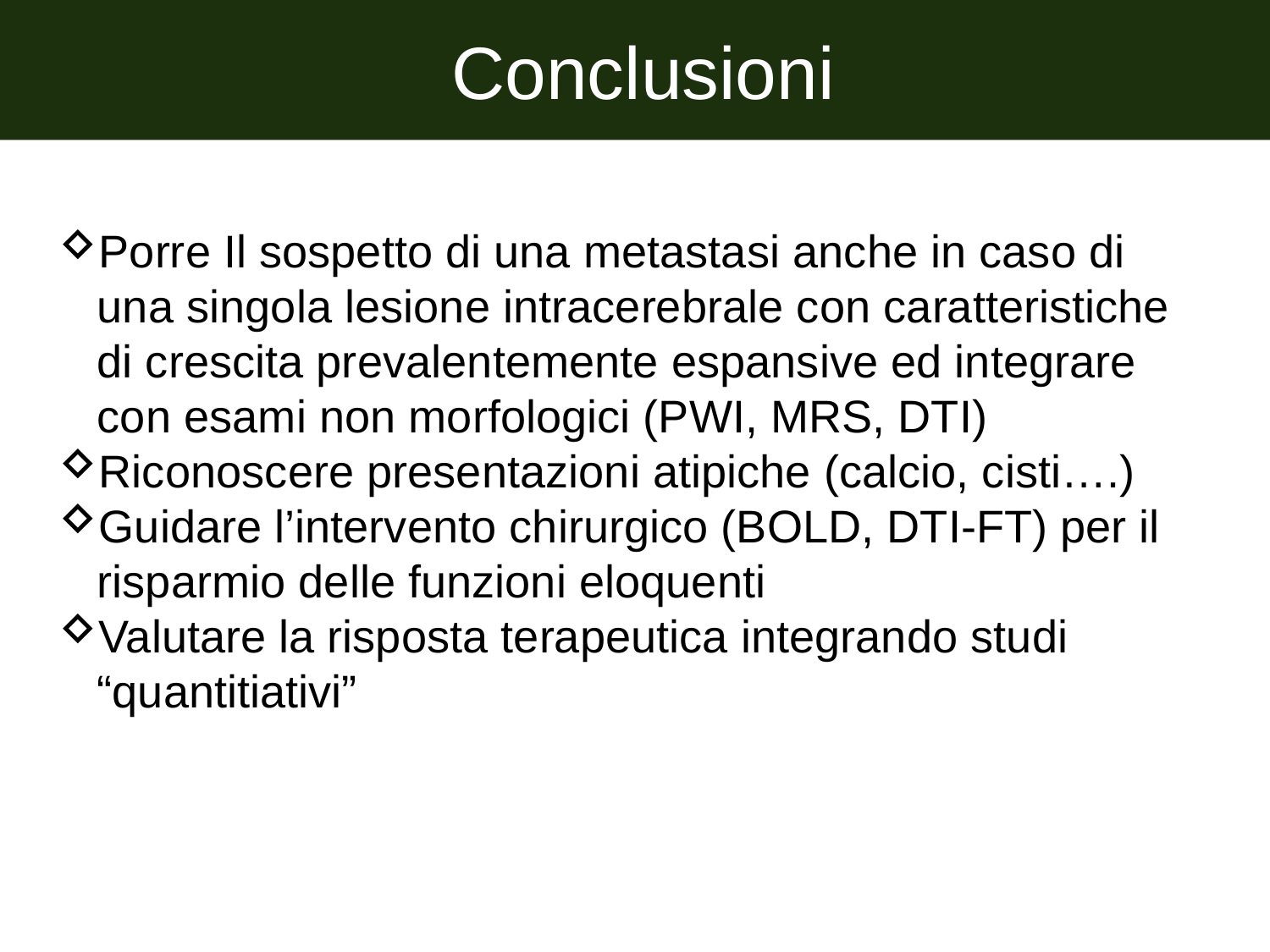

Conclusioni
Porre Il sospetto di una metastasi anche in caso di una singola lesione intracerebrale con caratteristiche di crescita prevalentemente espansive ed integrare con esami non morfologici (PWI, MRS, DTI)
Riconoscere presentazioni atipiche (calcio, cisti….)
Guidare l’intervento chirurgico (BOLD, DTI-FT) per il risparmio delle funzioni eloquenti
Valutare la risposta terapeutica integrando studi “quantitiativi”